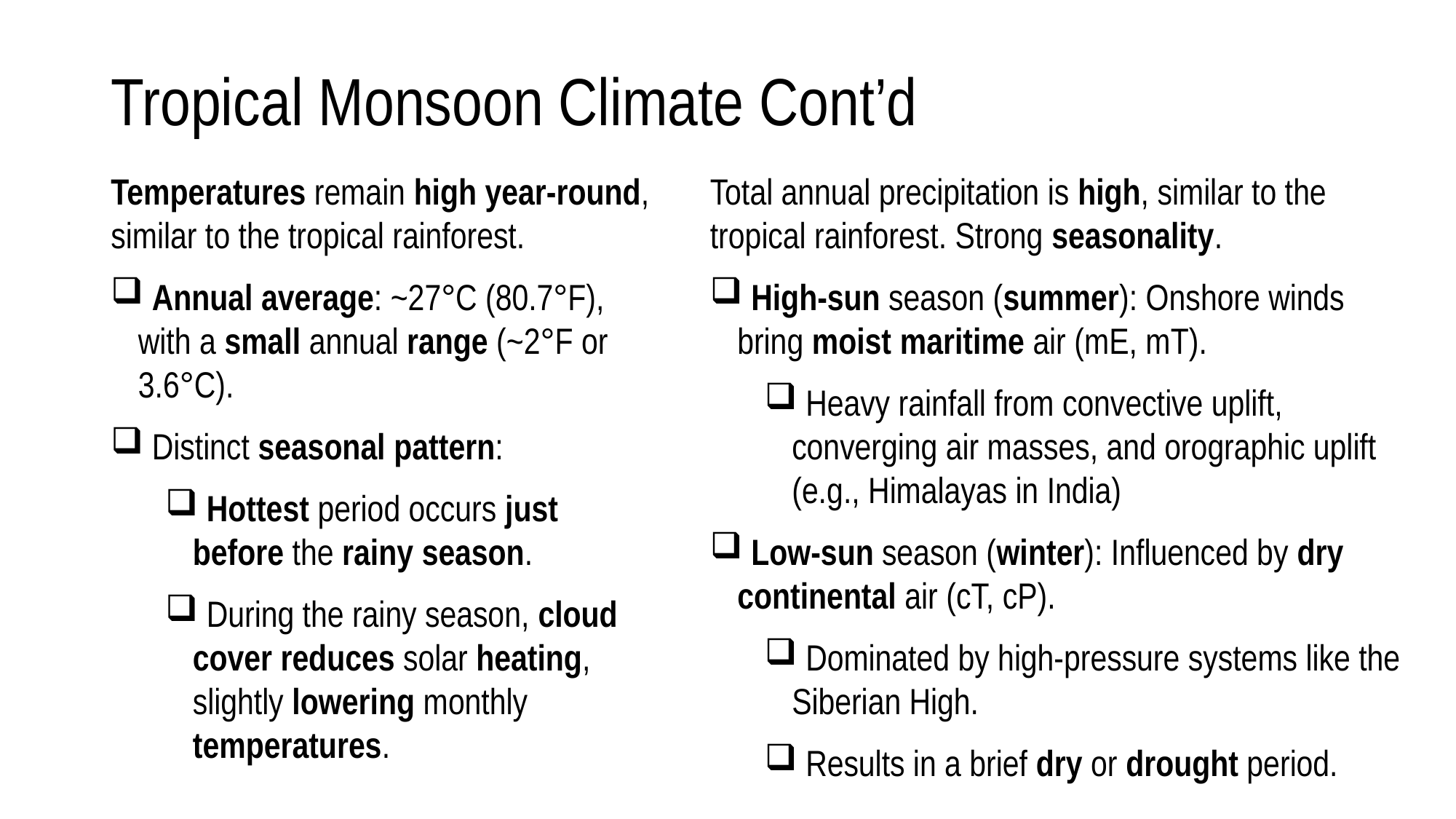

# Tropical Monsoon Climate Cont’d
Total annual precipitation is high, similar to the tropical rainforest. Strong seasonality.
 High-sun season (summer): Onshore winds bring moist maritime air (mE, mT).
 Heavy rainfall from convective uplift, converging air masses, and orographic uplift (e.g., Himalayas in India)
 Low-sun season (winter): Influenced by dry continental air (cT, cP).
 Dominated by high-pressure systems like the Siberian High.
 Results in a brief dry or drought period.
Temperatures remain high year-round, similar to the tropical rainforest.
 Annual average: ~27°C (80.7°F), with a small annual range (~2°F or 3.6°C).
 Distinct seasonal pattern:
 Hottest period occurs just before the rainy season.
 During the rainy season, cloud cover reduces solar heating, slightly lowering monthly temperatures.